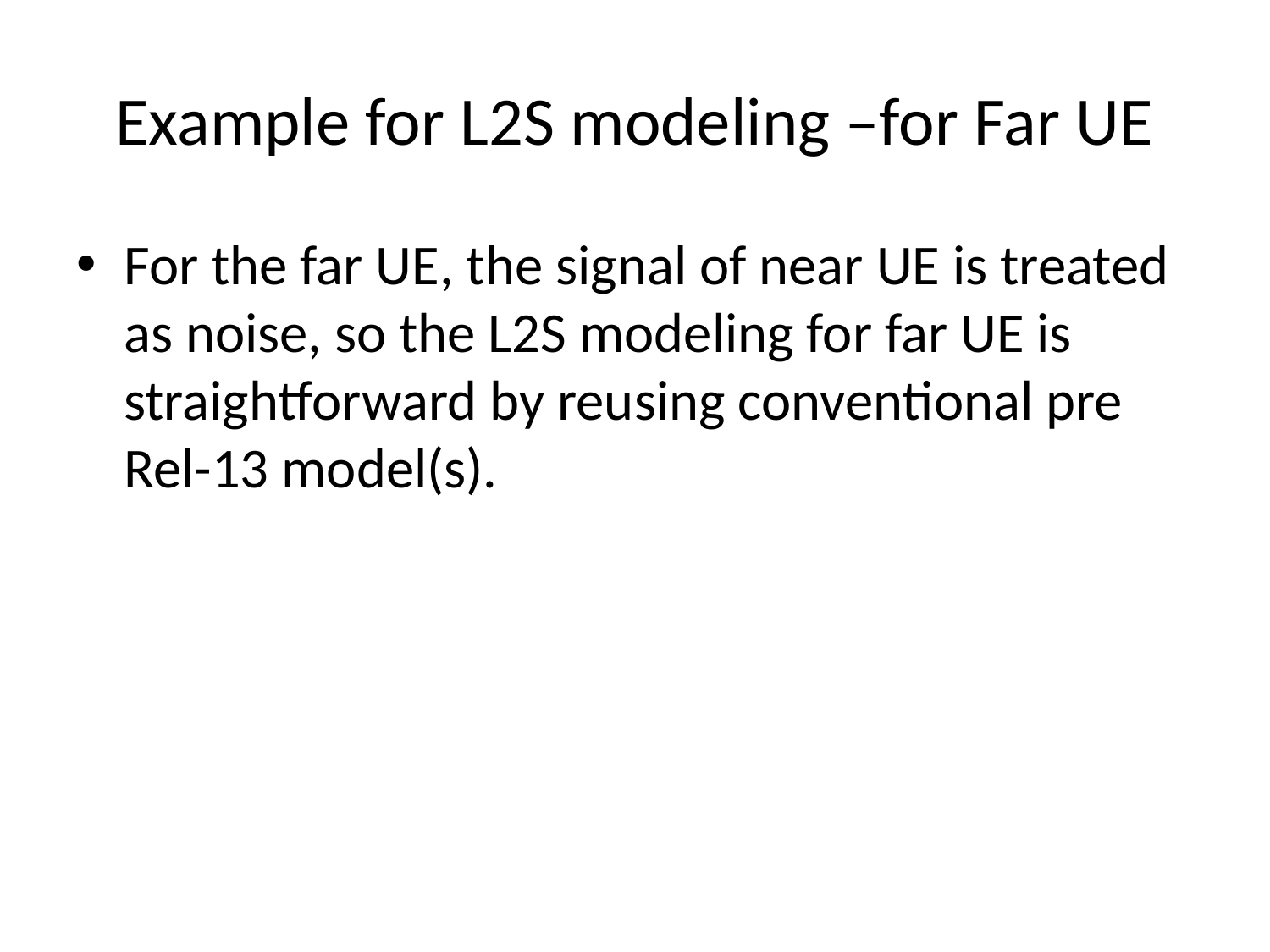

# Example for L2S modeling –for Far UE
For the far UE, the signal of near UE is treated as noise, so the L2S modeling for far UE is straightforward by reusing conventional pre Rel-13 model(s).